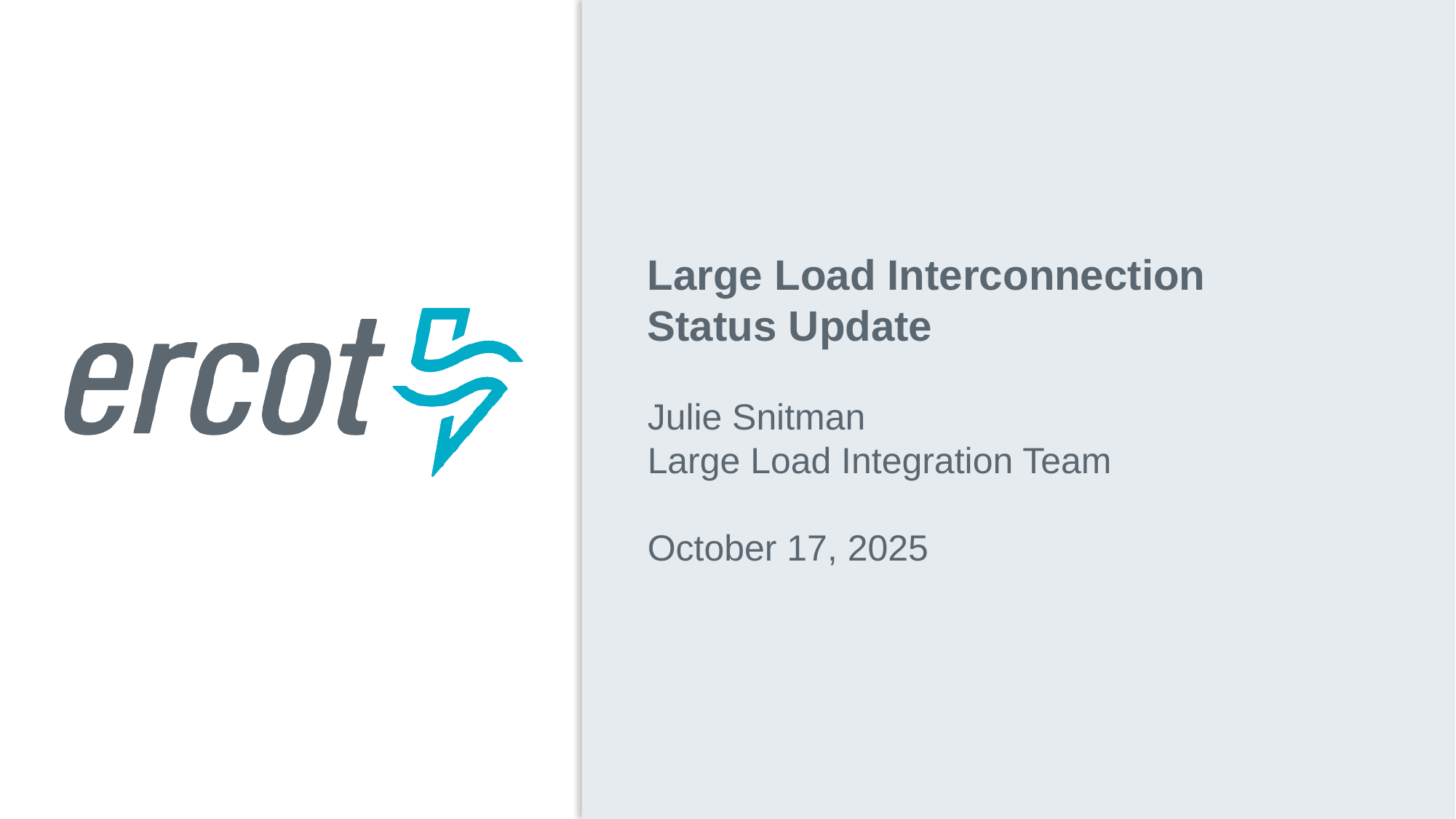

Large Load Interconnection Status Update

Julie Snitman
Large Load Integration Team

October 17, 2025